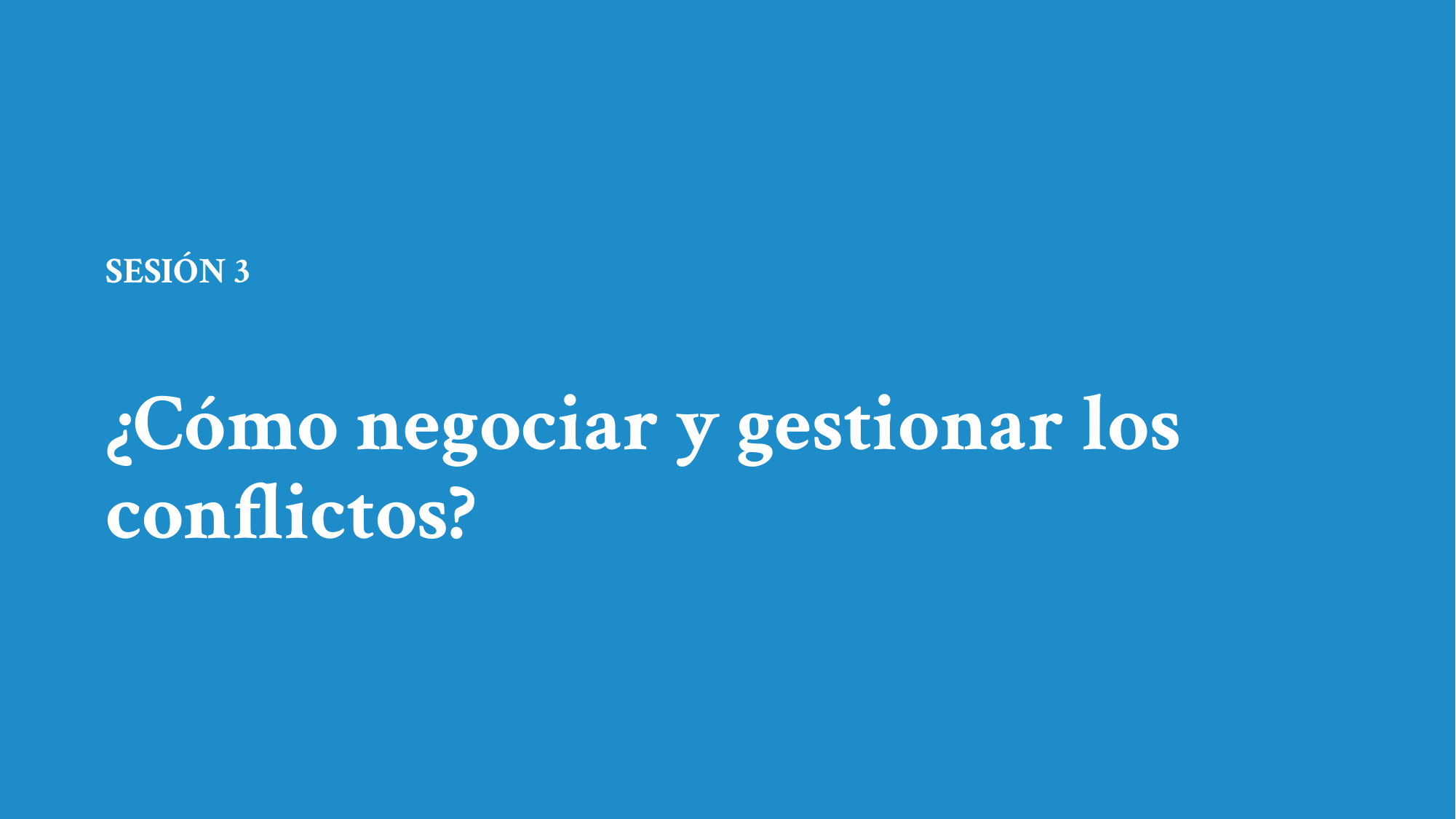

# SESIÓN 3 ¿Cómo negociar y gestionar los conflictos?